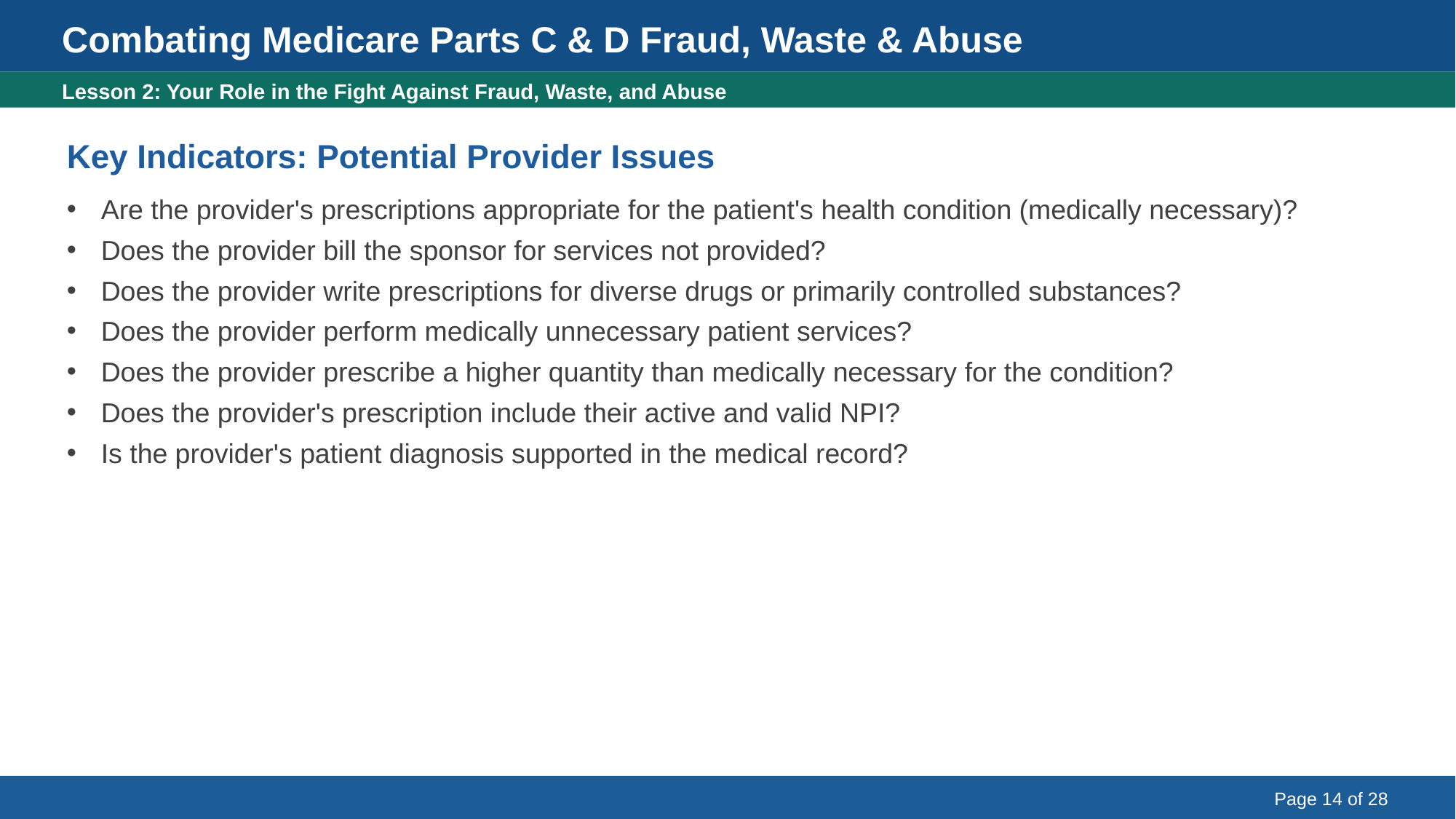

Combating Medicare Parts C & D Fraud, Waste & Abuse
Key Indicators: Potential Provider Issues

Lesson 2: Your Role in the Fight Against Fraud, Waste, and Abuse
Key Indicators: Potential Provider Issues
Are the provider's prescriptions appropriate for the patient's health condition (medically necessary)?
Does the provider bill the sponsor for services not provided?
Does the provider write prescriptions for diverse drugs or primarily controlled substances?
Does the provider perform medically unnecessary patient services?
Does the provider prescribe a higher quantity than medically necessary for the condition?
Does the provider's prescription include their active and valid NPI?
Is the provider's patient diagnosis supported in the medical record?

Page 14 of 28